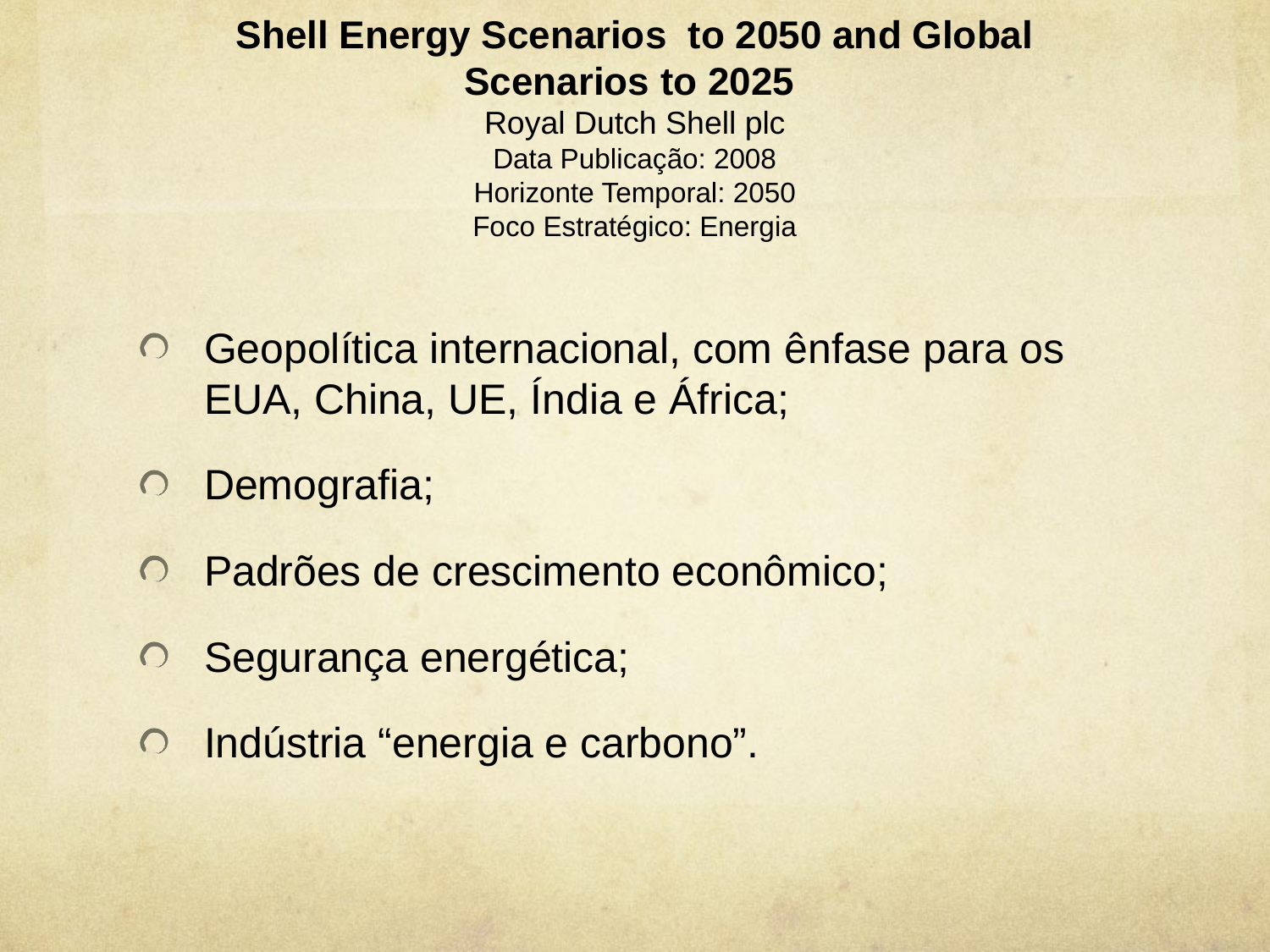

# Shell Energy Scenarios  to 2050 and Global Scenarios to 2025 Royal Dutch Shell plc Data Publicação: 2008 Horizonte Temporal: 2050 Foco Estratégico: Energia
Geopolítica internacional, com ênfase para os EUA, China, UE, Índia e África;
Demografia;
Padrões de crescimento econômico;
Segurança energética;
Indústria “energia e carbono”.